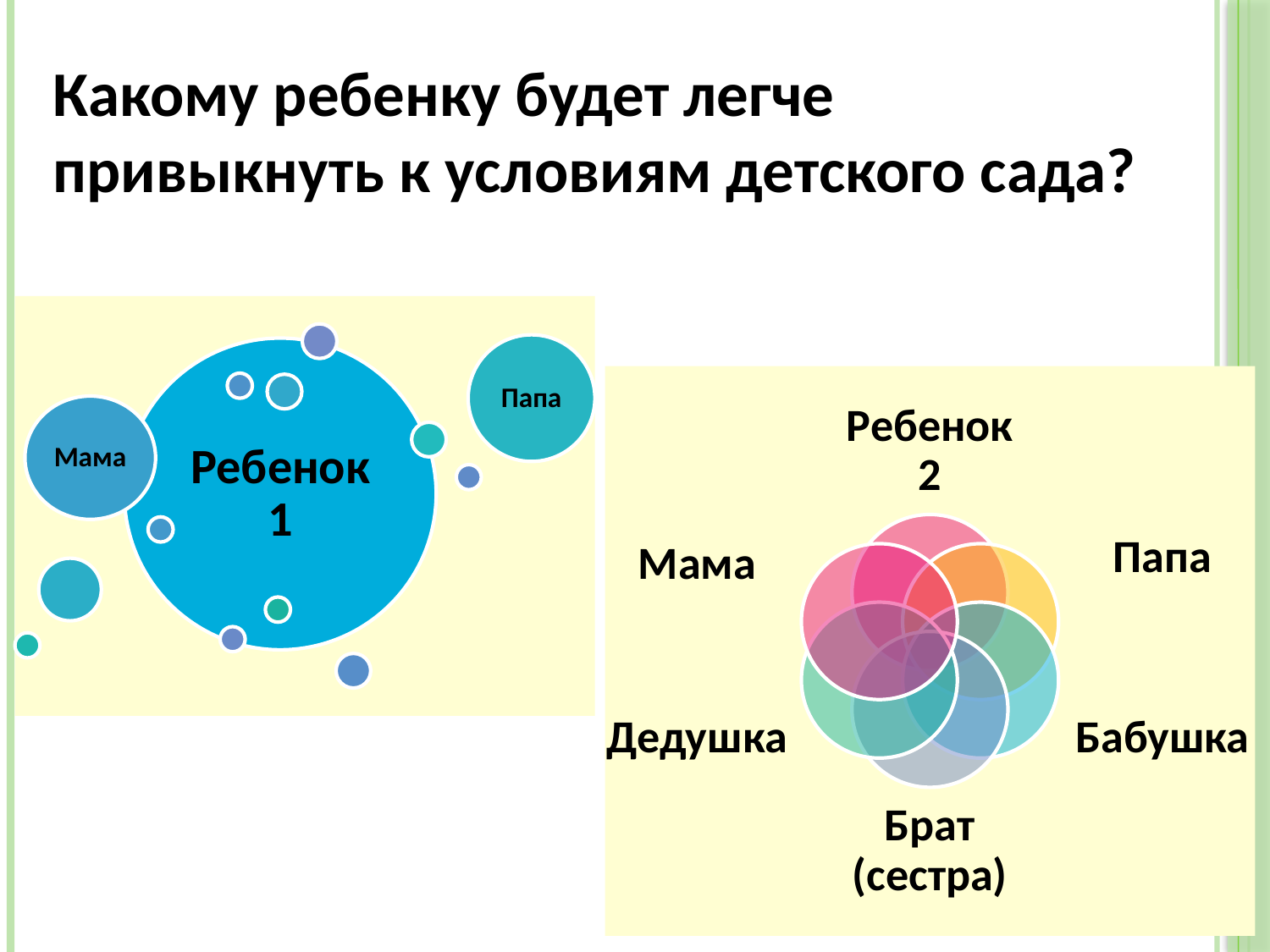

Какому ребенку будет легче привыкнуть к условиям детского сада?
Ребенок 1
Мама
Папа
Ребенок 2
Папа
Бабушка
Брат (сестра)
Дедушка
Мама